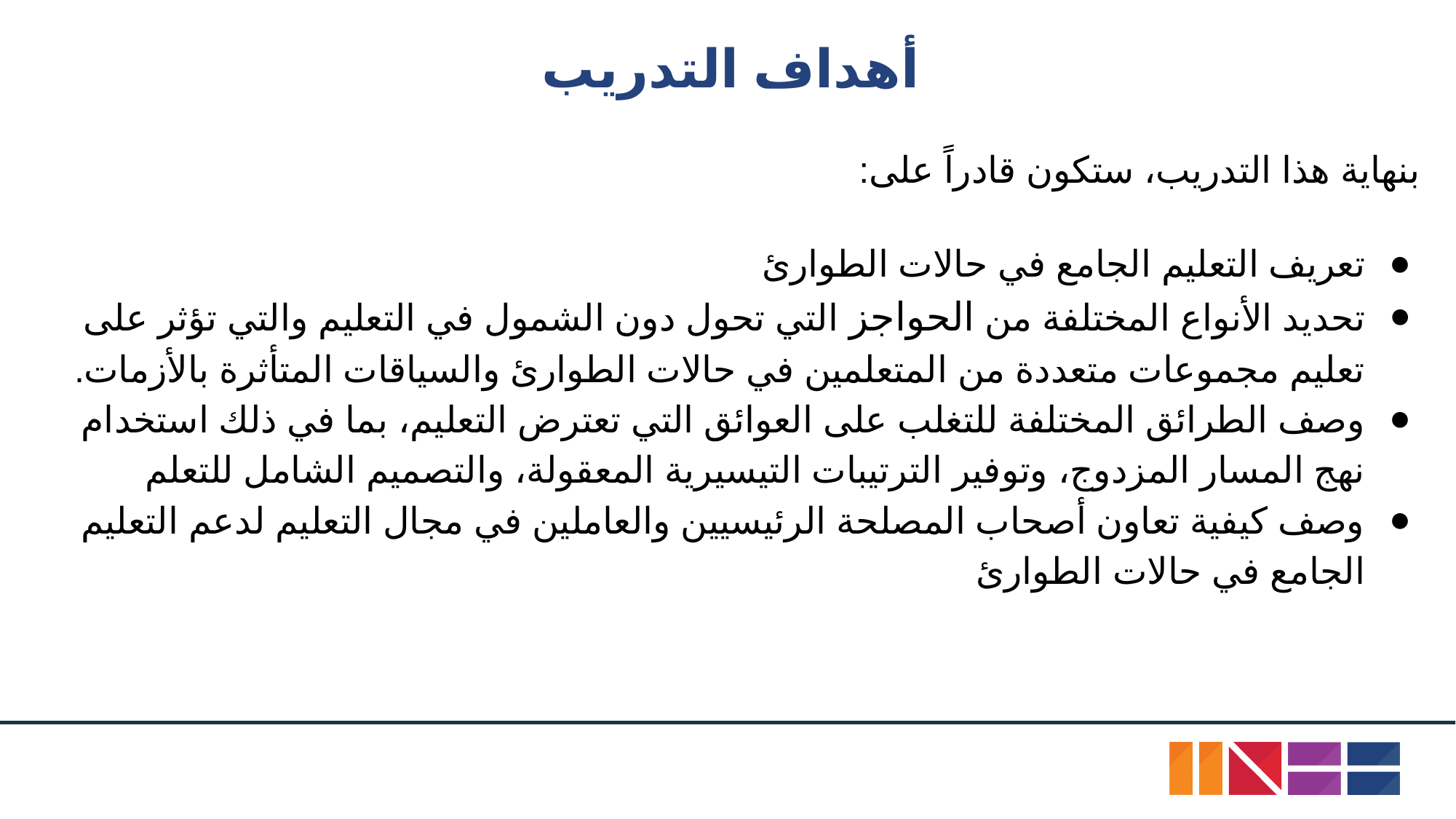

# أهداف التدريب

بنهاية هذا التدريب، ستكون قادراً على:
تعريف التعليم الجامع في حالات الطوارئ
تحديد الأنواع المختلفة من الحواجز التي تحول دون الشمول في التعليم والتي تؤثر على تعليم مجموعات متعددة من المتعلمين في حالات الطوارئ والسياقات المتأثرة بالأزمات.
وصف الطرائق المختلفة للتغلب على العوائق التي تعترض التعليم، بما في ذلك استخدام نهج المسار المزدوج، وتوفير الترتيبات التيسيرية المعقولة، والتصميم الشامل للتعلم
وصف كيفية تعاون أصحاب المصلحة الرئيسيين والعاملين في مجال التعليم لدعم التعليم الجامع في حالات الطوارئ